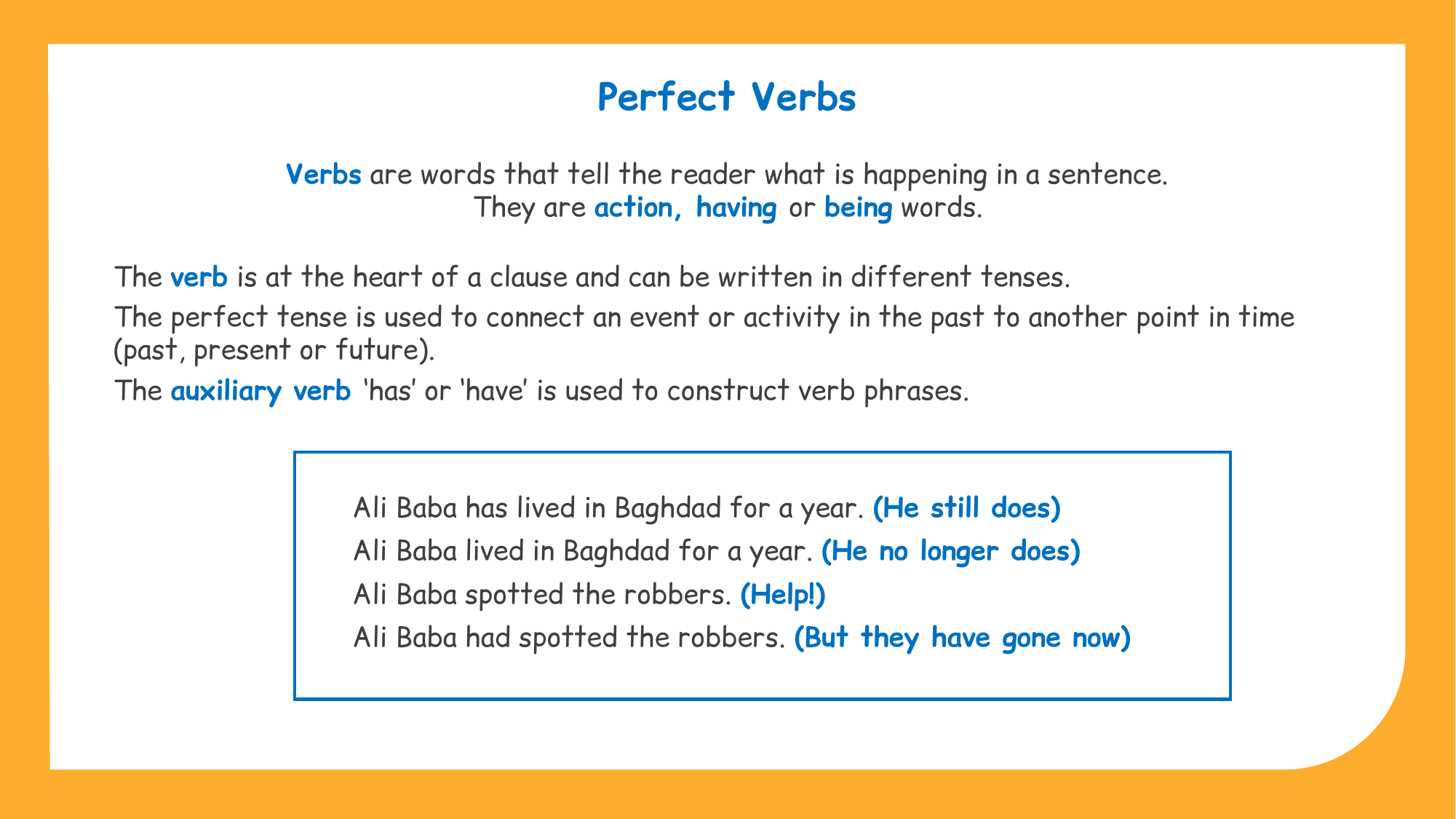

Perfect Verbs
Verbs are words that tell the reader what is happening in a sentence.
They are action, having or being words.
The verb is at the heart of a clause and can be written in different tenses.
The perfect tense is used to connect an event or activity in the past to another point in time (past, present or future).
The auxiliary verb ‘has’ or ‘have’ is used to construct verb phrases.

Ali Baba has lived in Baghdad for a year. (He still does)
Ali Baba lived in Baghdad for a year. (He no longer does)
Ali Baba spotted the robbers. (Help!)
Ali Baba had spotted the robbers. (But they have gone now)